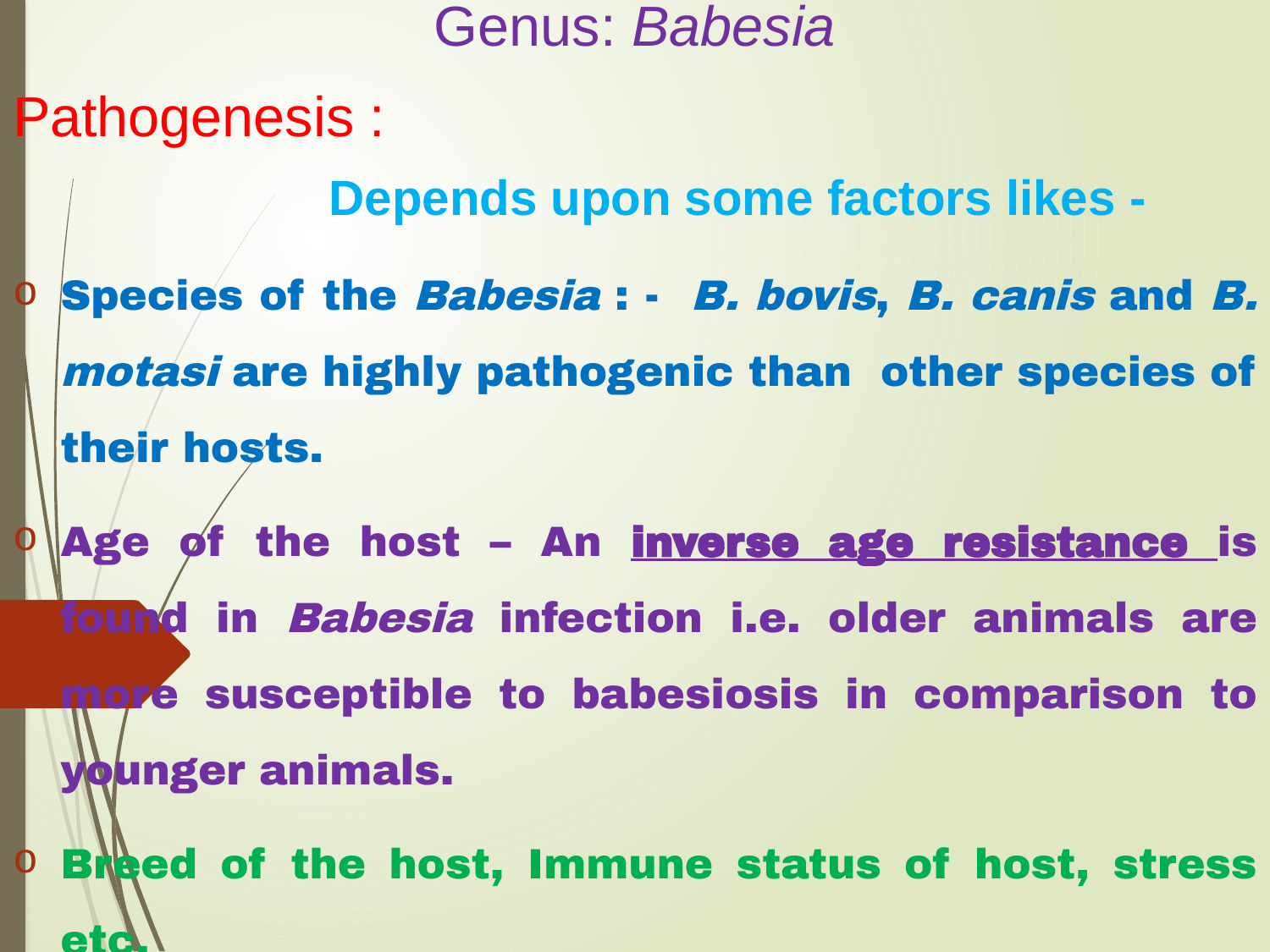

# Genus: Babesia
Pathogenesis :
                       Depends upon some factors likes -
Species of the Babesia : -  B. bovis, B. canis and B. motasi are highly pathogenic than  other species of their hosts.
Age of the host – An inverse age resistance is found in Babesia infection i.e. older animals are more susceptible to babesiosis in comparison to younger animals.
Breed of the host, Immune status of host, stress etc.